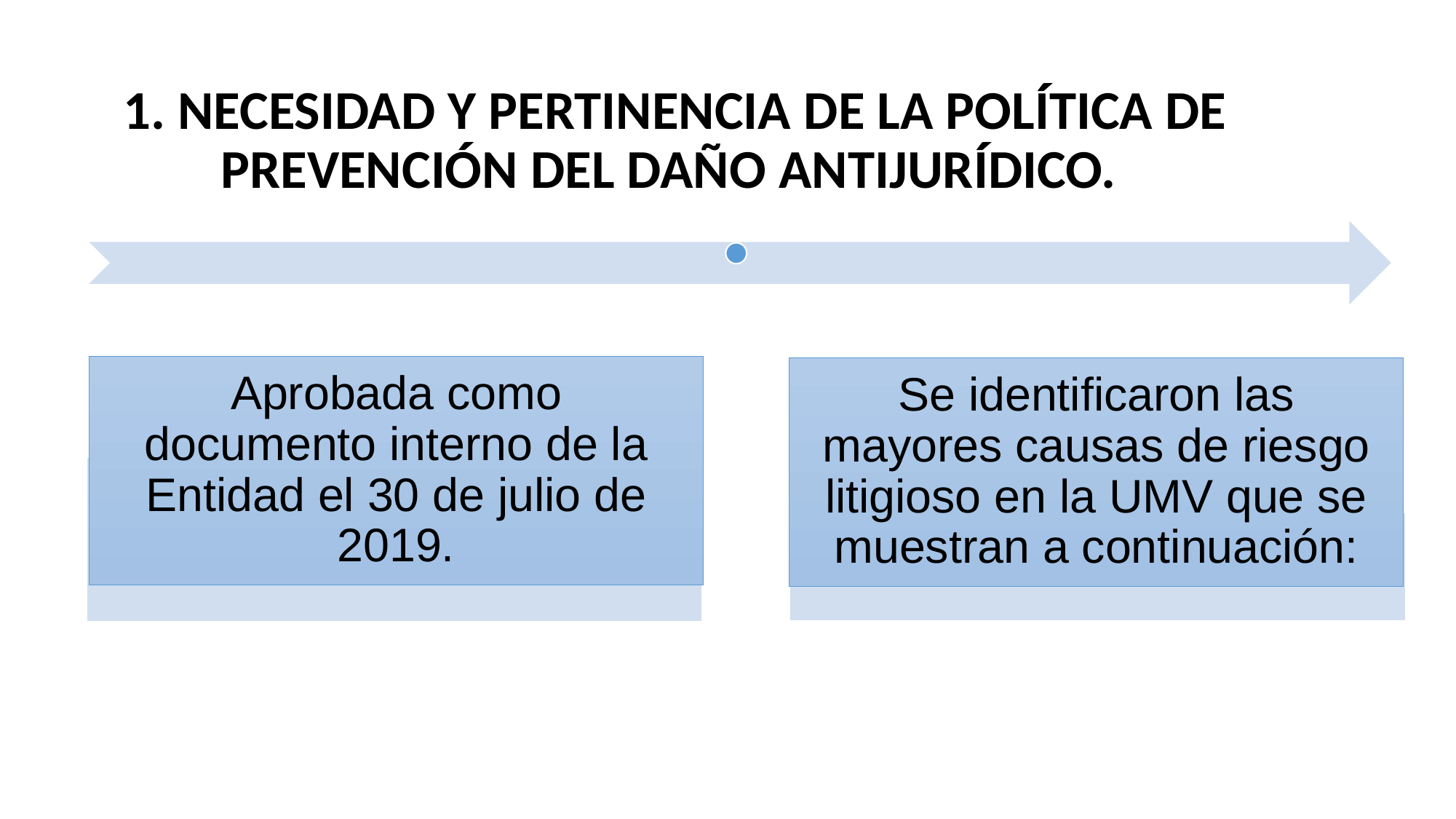

1. NECESIDAD Y PERTINENCIA DE LA POLÍTICA DE PREVENCIÓN DEL DAÑO ANTIJURÍDICO.
Aprobada como documento interno de la Entidad el 30 de julio de 2019.
Se identificaron las mayores causas de riesgo litigioso en la UMV que se muestran a continuación: